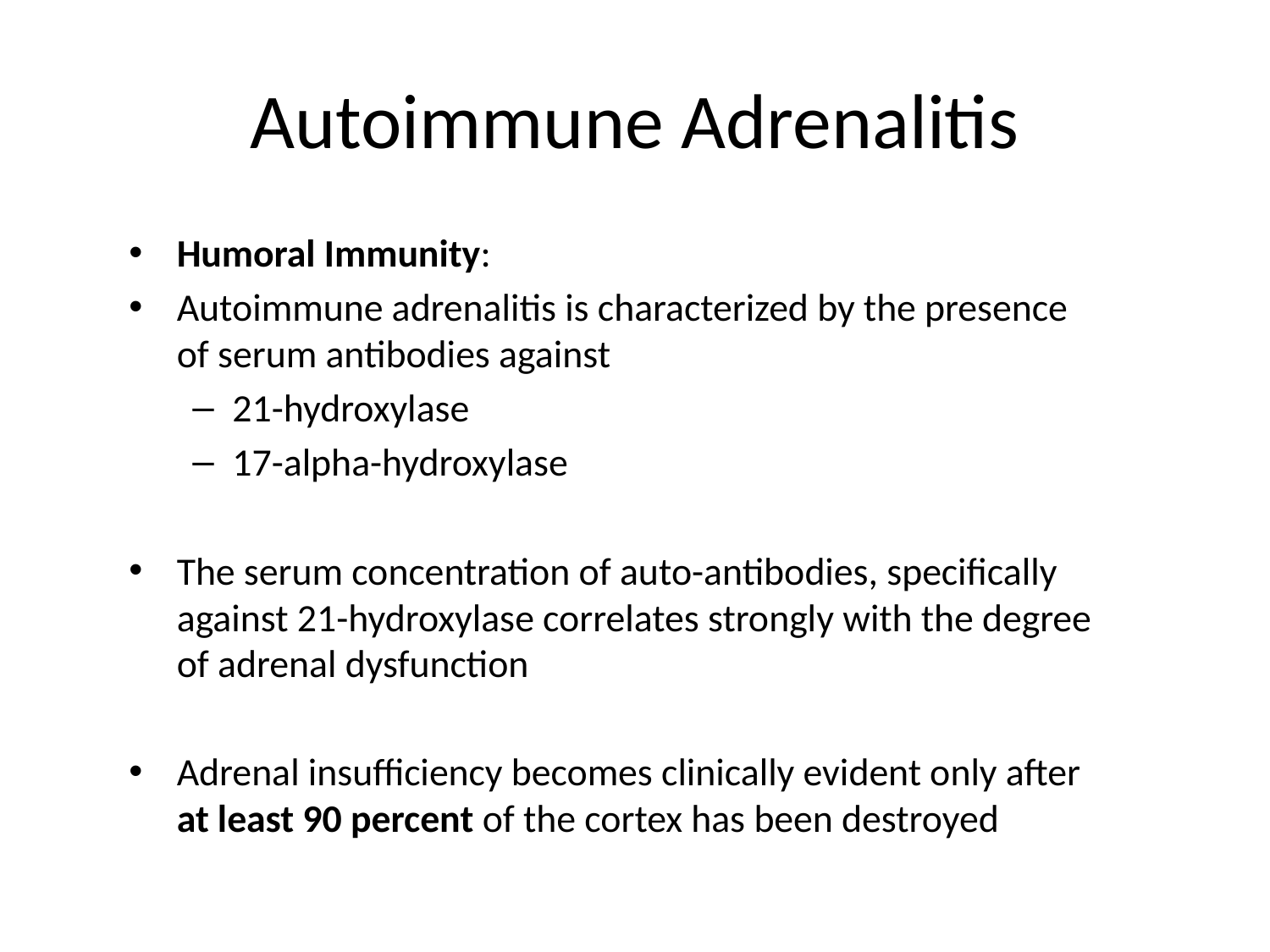

# Autoimmune Adrenalitis
Humoral Immunity:
Autoimmune adrenalitis is characterized by the presence of serum antibodies against
21-hydroxylase
17-alpha-hydroxylase

The serum concentration of auto-antibodies, specifically against 21-hydroxylase correlates strongly with the degree of adrenal dysfunction

Adrenal insufficiency becomes clinically evident only after at least 90 percent of the cortex has been destroyed